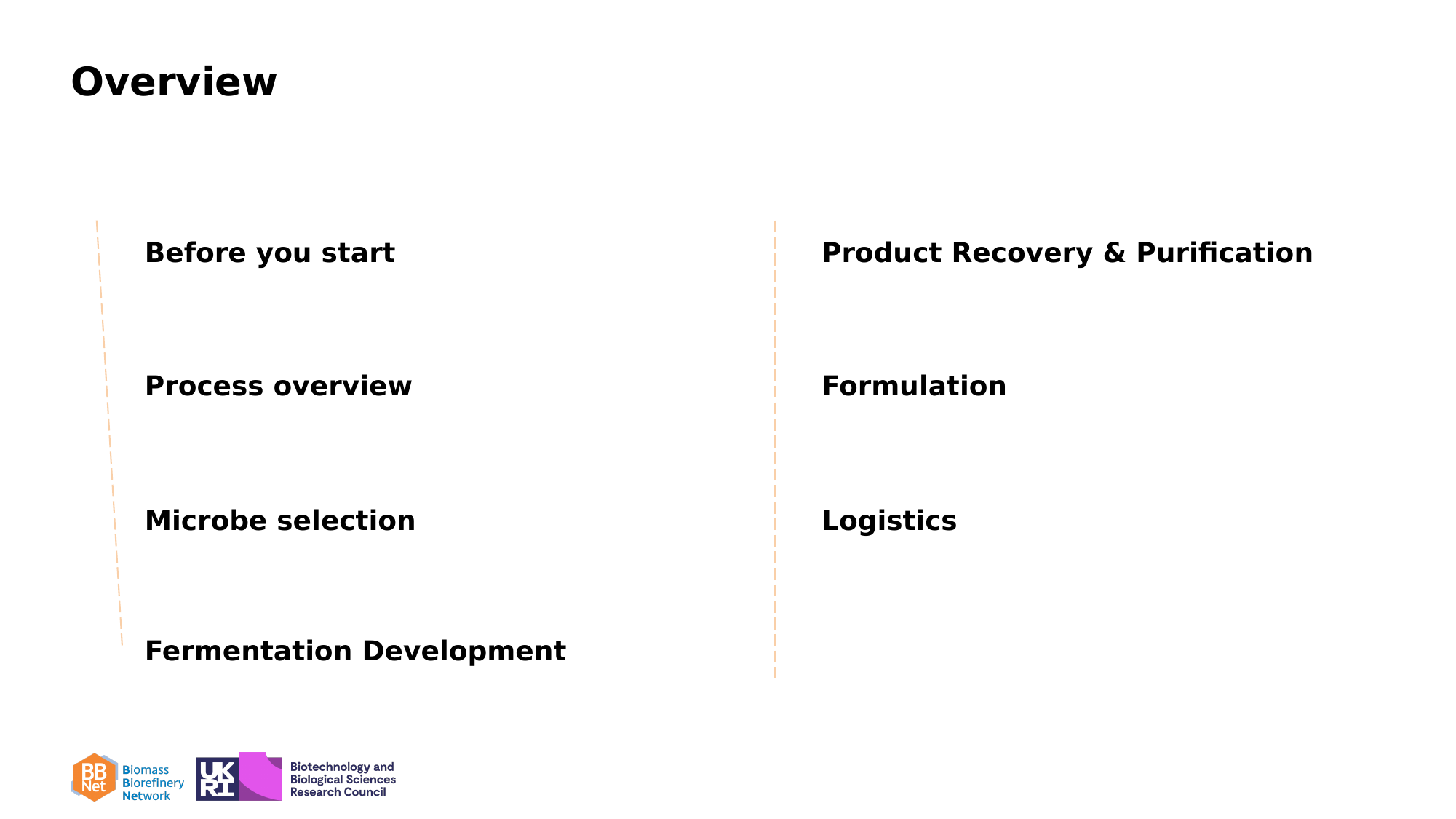

# Overview

Before you start
Product Recovery & Purification

Process overview
Formulation

Microbe selection
Logistics

Fermentation Development